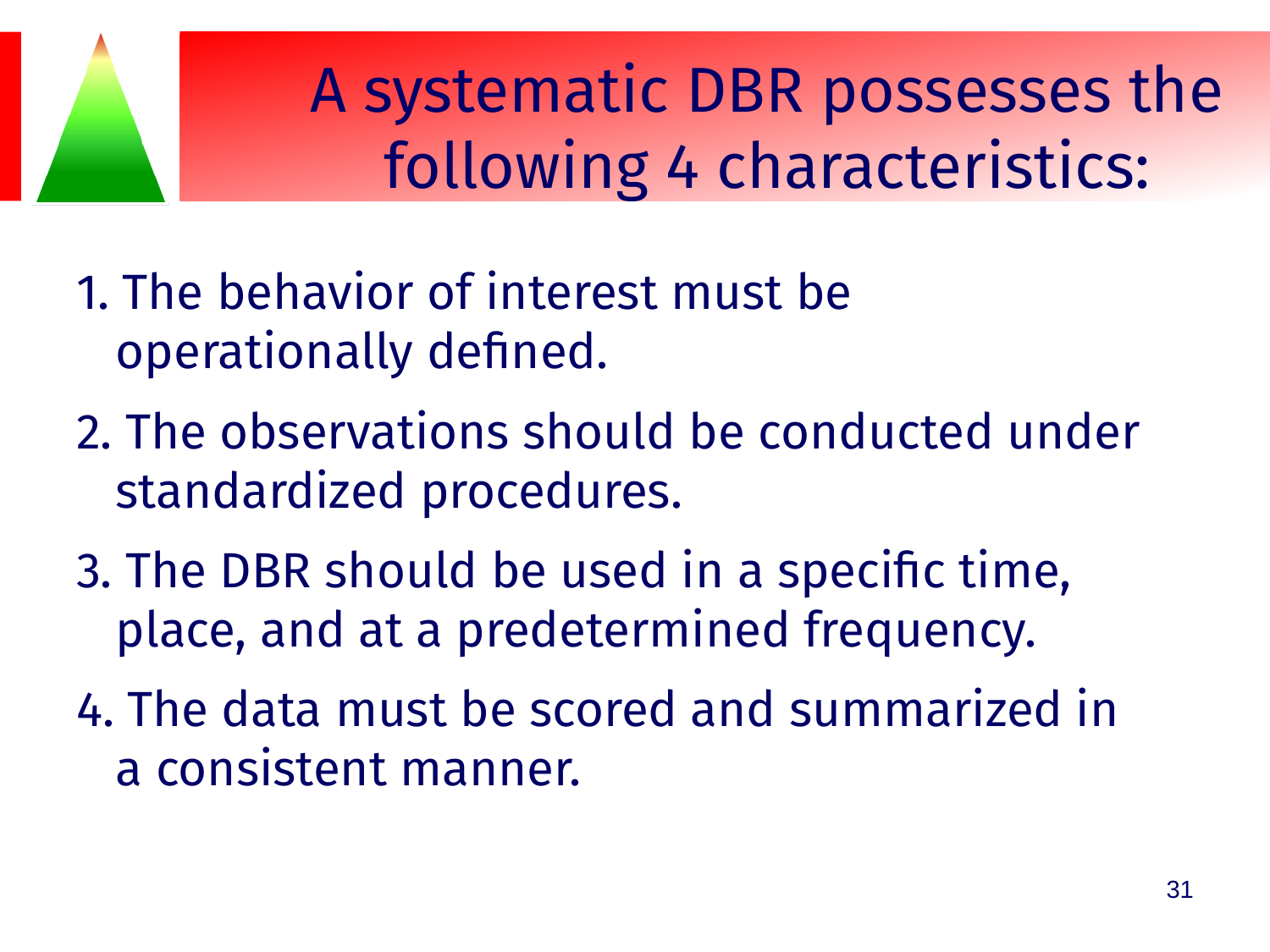

A systematic DBR possesses the following 4 characteristics:
1. The behavior of interest must be operationally defined.
2. The observations should be conducted under standardized procedures.
3. The DBR should be used in a specific time, place, and at a predetermined frequency.
4. The data must be scored and summarized in a consistent manner.
31